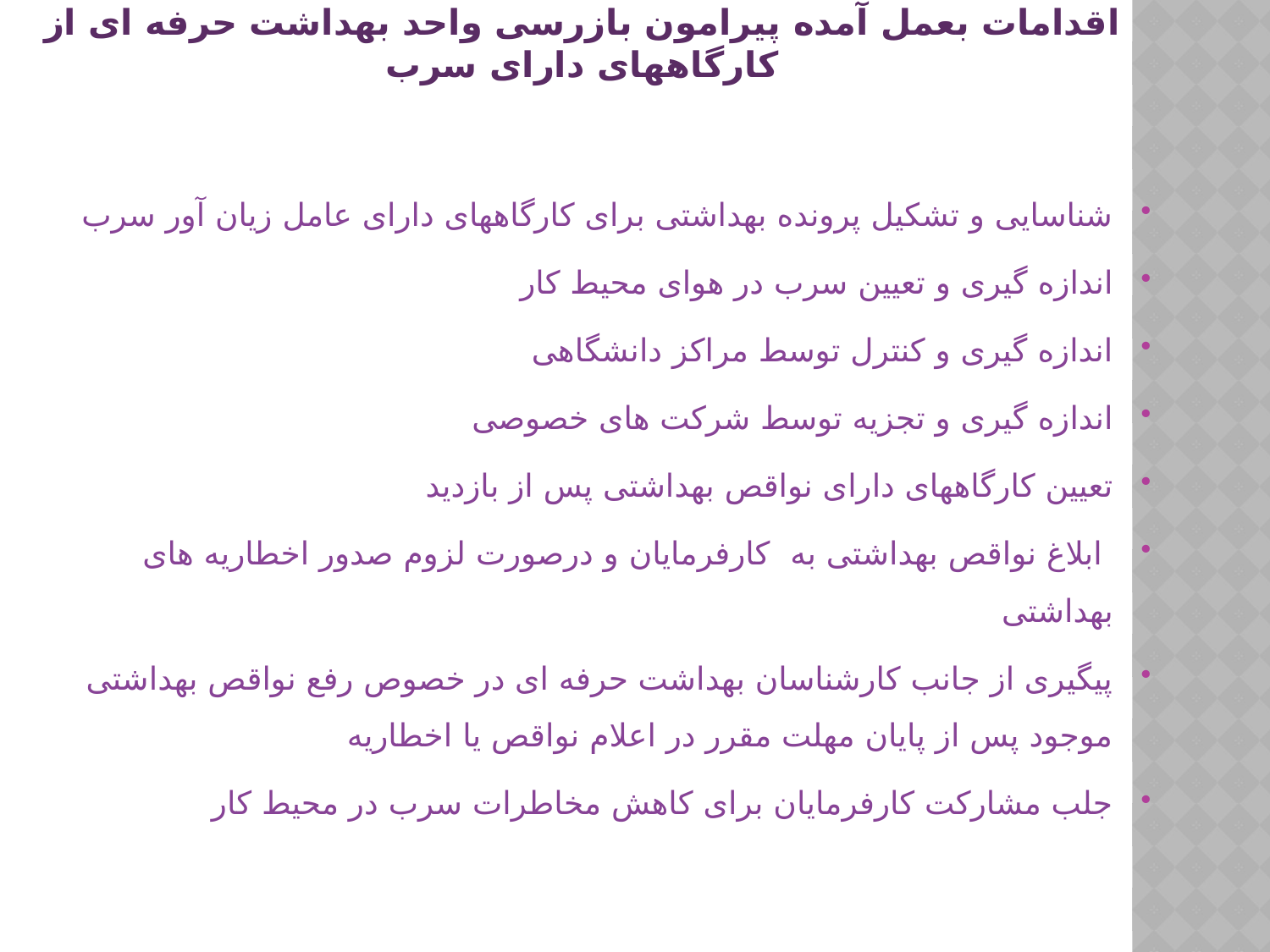

# اقدامات بعمل آمده پیرامون بازرسی واحد بهداشت حرفه ای از کارگاههای دارای سرب
شناسایی و تشکیل پرونده بهداشتی برای کارگاههای دارای عامل زیان آور سرب
اندازه گیری و تعیین سرب در هوای محیط کار
اندازه گیری و کنترل توسط مراکز دانشگاهی
اندازه گیری و تجزیه توسط شرکت های خصوصی
تعیین کارگاههای دارای نواقص بهداشتی پس از بازدید
 ابلاغ نواقص بهداشتی به  کارفرمایان و درصورت لزوم صدور اخطاریه های بهداشتی
پیگیری از جانب کارشناسان بهداشت حرفه ای در خصوص رفع نواقص بهداشتی موجود پس از پایان مهلت مقرر در اعلام نواقص یا اخطاریه
جلب مشارکت کارفرمایان برای کاهش مخاطرات سرب در محیط کار